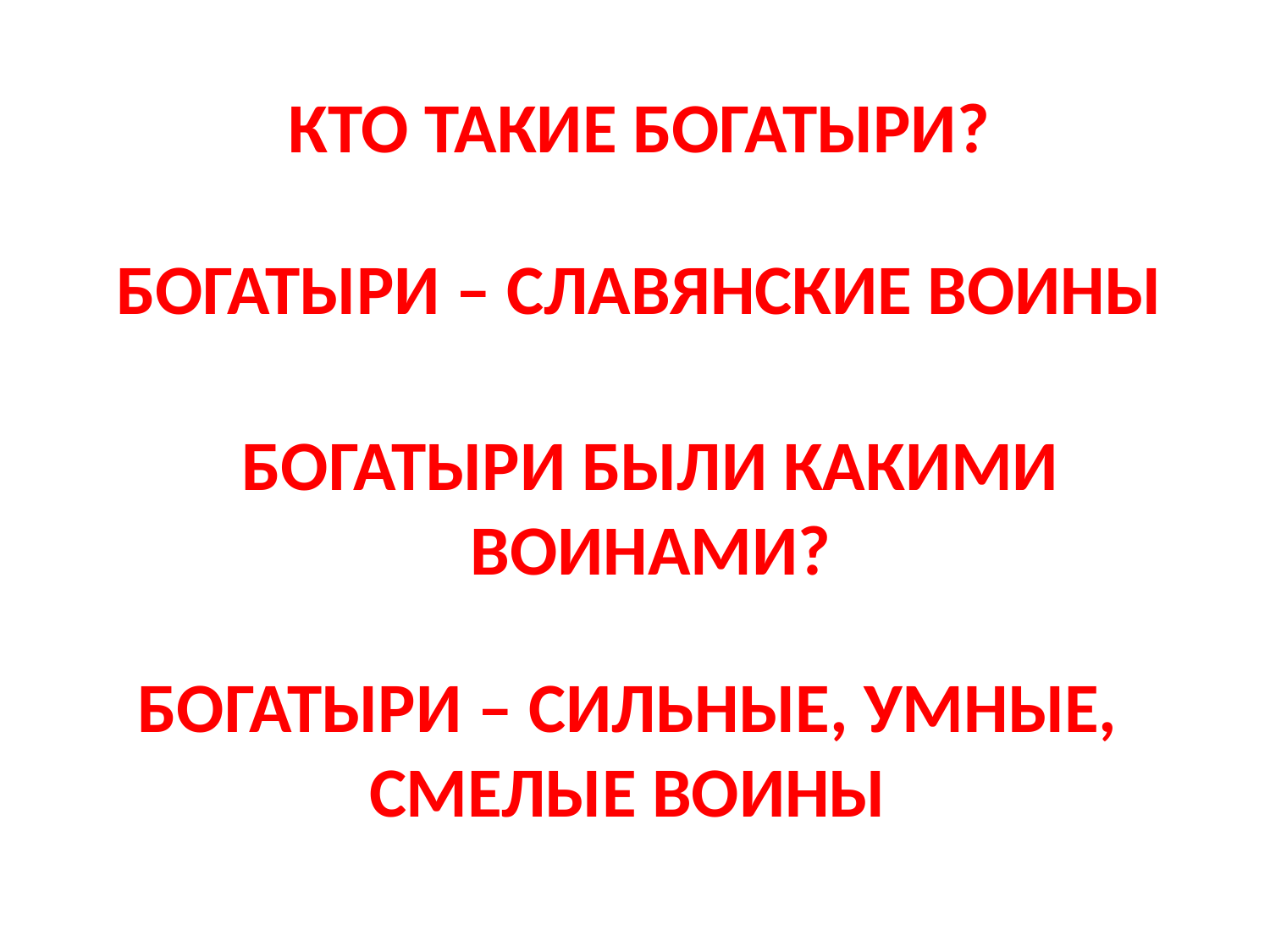

КТО ТАКИЕ БОГАТЫРИ?
БОГАТЫРИ – СЛАВЯНСКИЕ ВОИНЫ
БОГАТЫРИ БЫЛИ КАКИМИ ВОИНАМИ?
БОГАТЫРИ – СИЛЬНЫЕ, УМНЫЕ, СМЕЛЫЕ ВОИНЫ